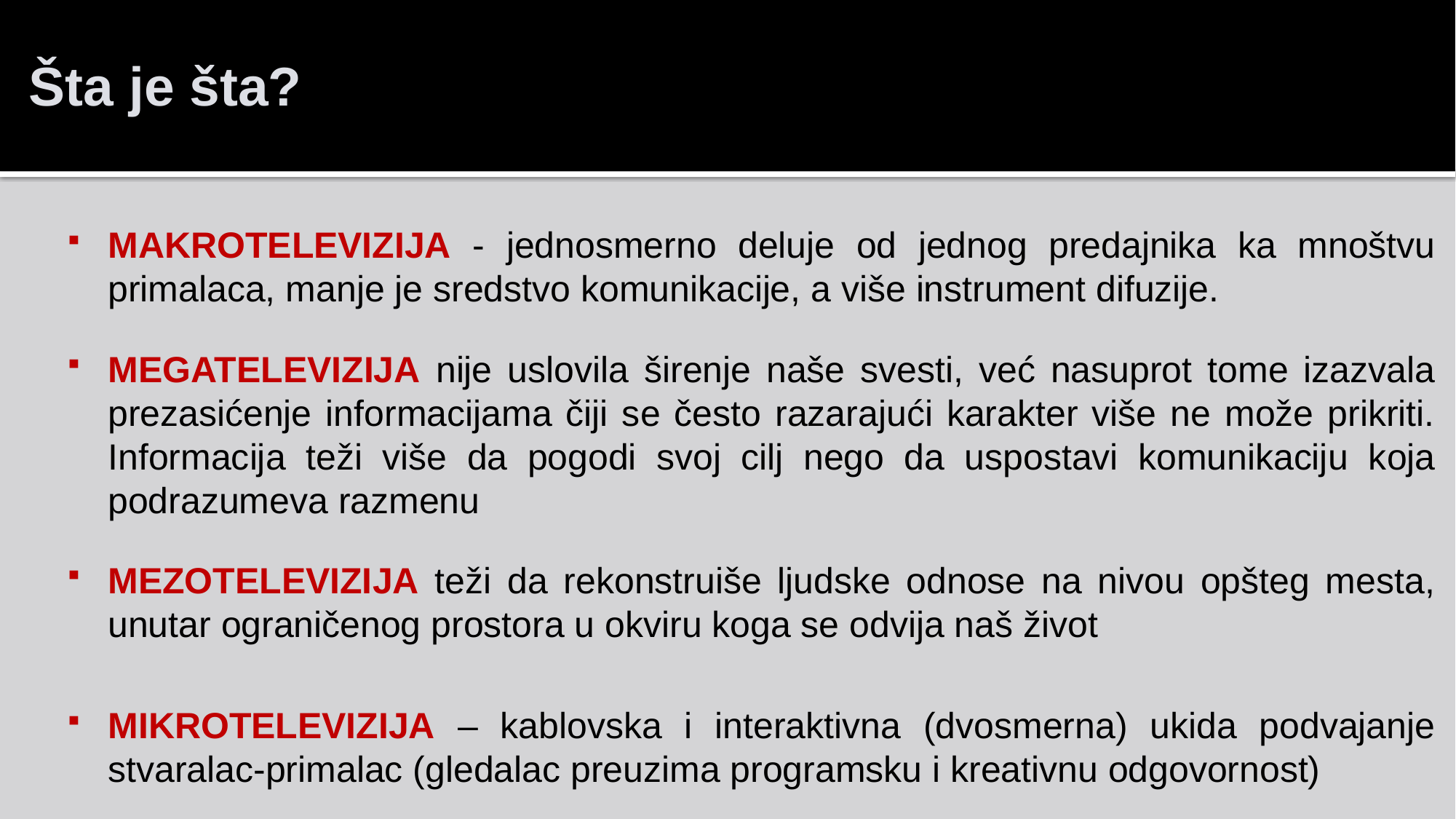

# Šta je šta?

MAKROTELEVIZIJA - jednosmerno deluje od jednog predajnika ka mnoštvu primalaca, manje je sredstvo komunikacije, a više instrument difuzije.

MEGATELEVIZIJA nije uslovila širenje naše svesti, već nasuprot tome izazvala prezasićenje informacijama čiji se često razarajući karakter više ne može prikriti. Informacija teži više da pogodi svoj cilj nego da uspostavi komunikaciju koja podrazumeva razmenu

MEZOTELEVIZIJA teži da rekonstruiše ljudske odnose na nivou opšteg mesta, unutar ograničenog prostora u okviru koga se odvija naš život

MIKROTELEVIZIJA – kablovska i interaktivna (dvosmerna) ukida podvajanje stvaralac-primalac (gledalac preuzima programsku i kreativnu odgovornost)